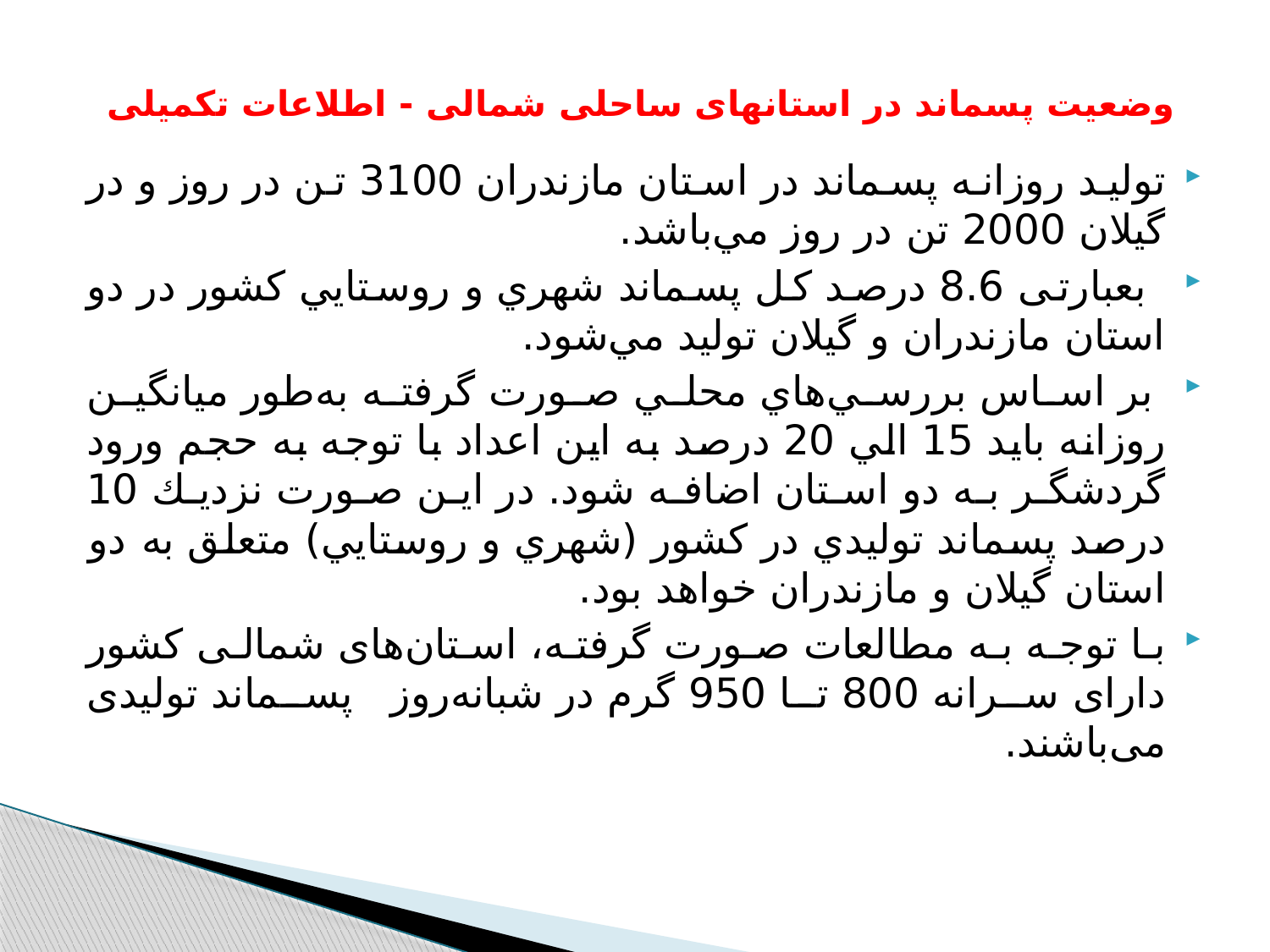

# وضعیت پسماند در استانهای ساحلی شمالی - اطلاعات تکمیلی
توليد روزانه پسماند در استان مازندران 3100 تن در روز و در گيلان 2000 تن در روز مي‌باشد.
 بعبارتی 8.6 درصد كل پسماند شهري و روستايي كشور در دو استان مازندران و گيلان توليد مي‌شود.
 بر اساس بررسي‌هاي محلي صورت گرفته به‌طور ميانگين روزانه بايد 15 الي 20 درصد به اين اعداد با توجه به حجم ورود گردشگر به دو استان اضافه شود. در اين صورت نزديك 10 درصد پسماند توليدي در كشور (شهري و روستايي) متعلق به دو استان گيلان و مازندران خواهد بود.
با توجه به مطالعات صورت گرفته، استان‌های شمالی کشور دارای سرانه 800 تا 950 گرم در شبانه‌روز پسماند تولیدی می‌باشند.